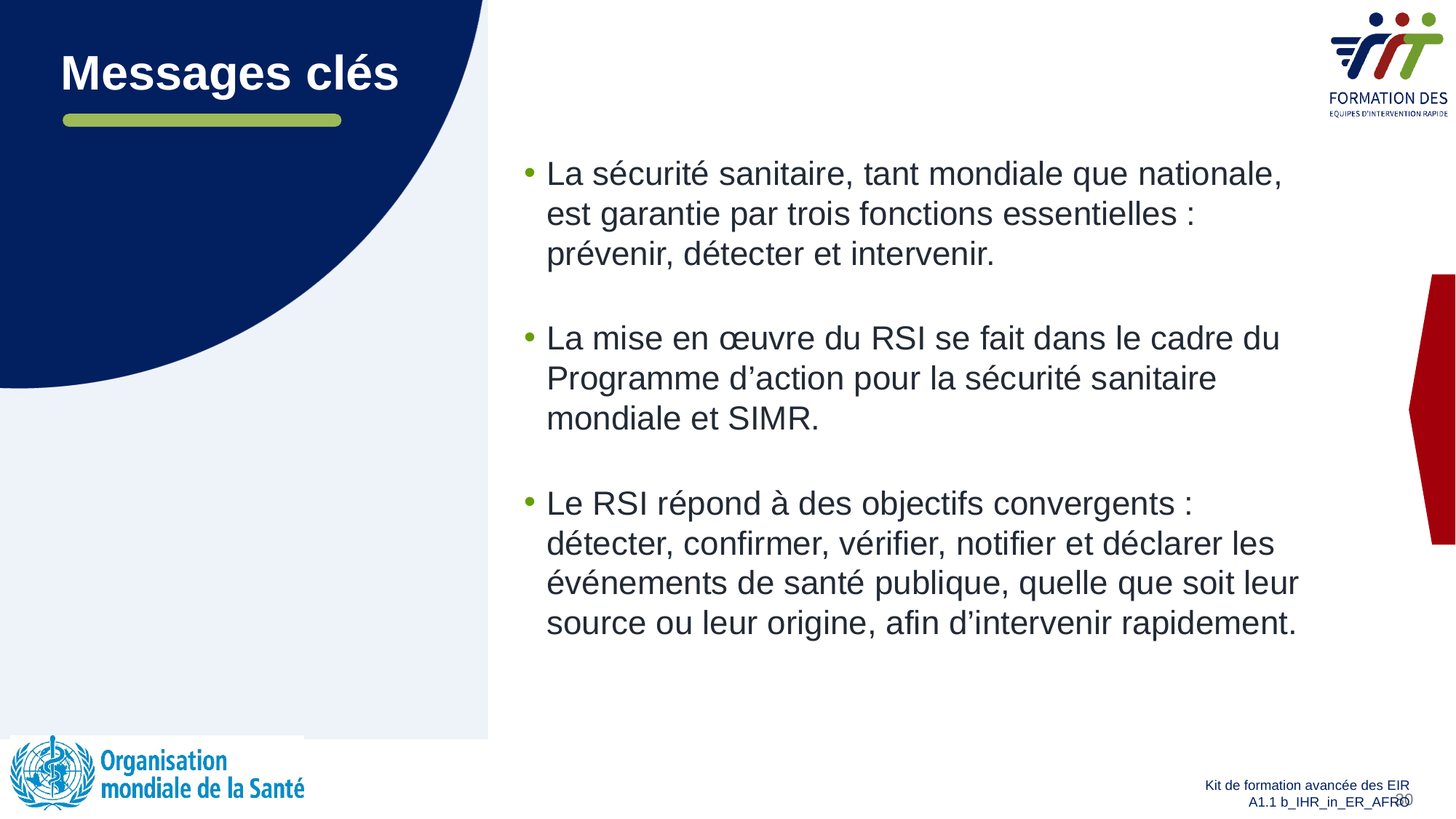

# Messages clés

La sécurité sanitaire, tant mondiale que nationale, est garantie par trois fonctions essentielles : prévenir, détecter et intervenir.

La mise en œuvre du RSI se fait dans le cadre du Programme d’action pour la sécurité sanitaire mondiale et SIMR.

Le RSI répond à des objectifs convergents : détecter, confirmer, vérifier, notifier et déclarer les événements de santé publique, quelle que soit leur source ou leur origine, afin d’intervenir rapidement.